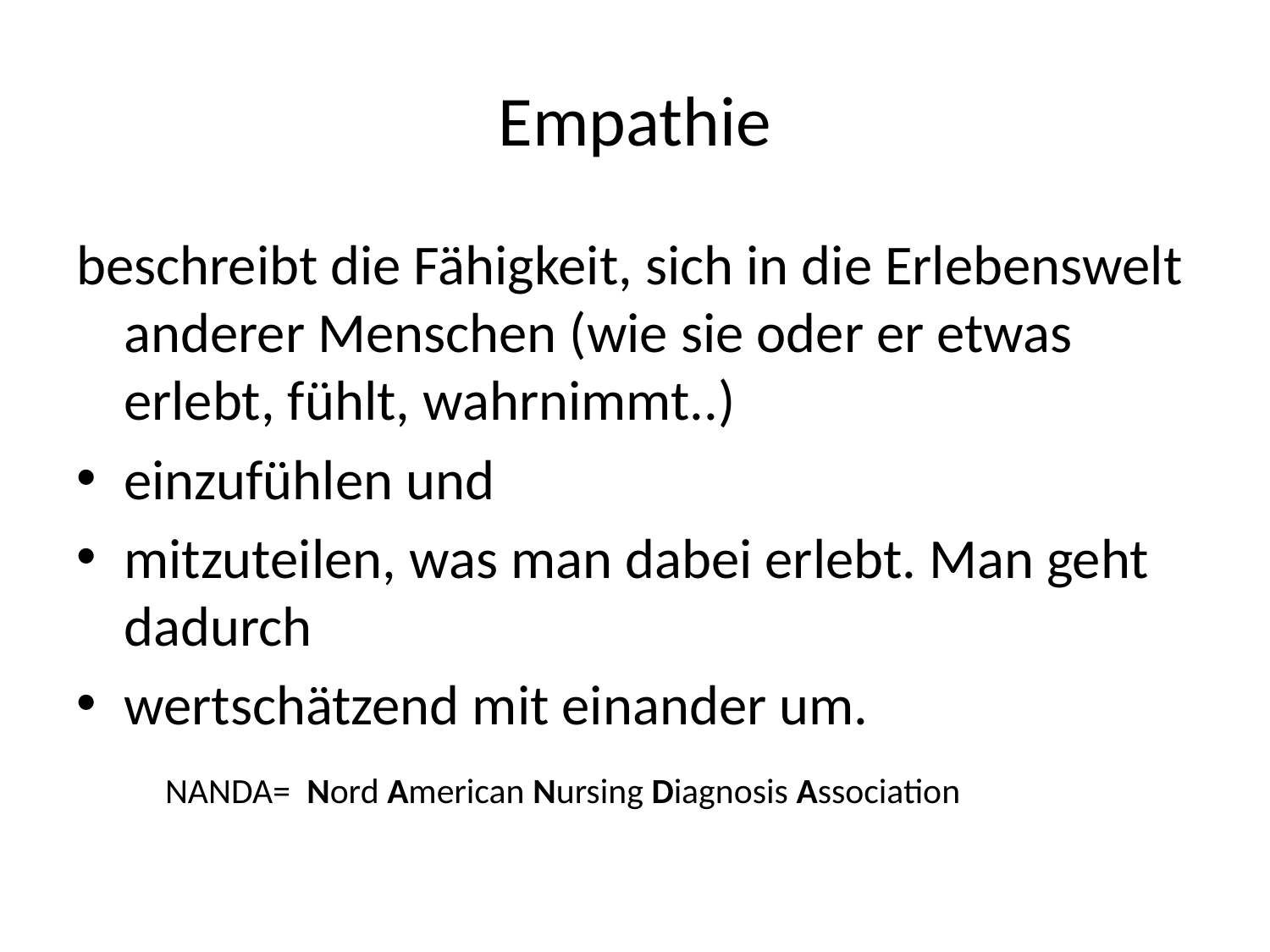

# Empathie
beschreibt die Fähigkeit, sich in die Erlebenswelt anderer Menschen (wie sie oder er etwas erlebt, fühlt, wahrnimmt..)
einzufühlen und
mitzuteilen, was man dabei erlebt. Man geht dadurch
wertschätzend mit einander um.
       NANDA=  Nord American Nursing Diagnosis Association

M.Mettler und B.Grossenbacher
86